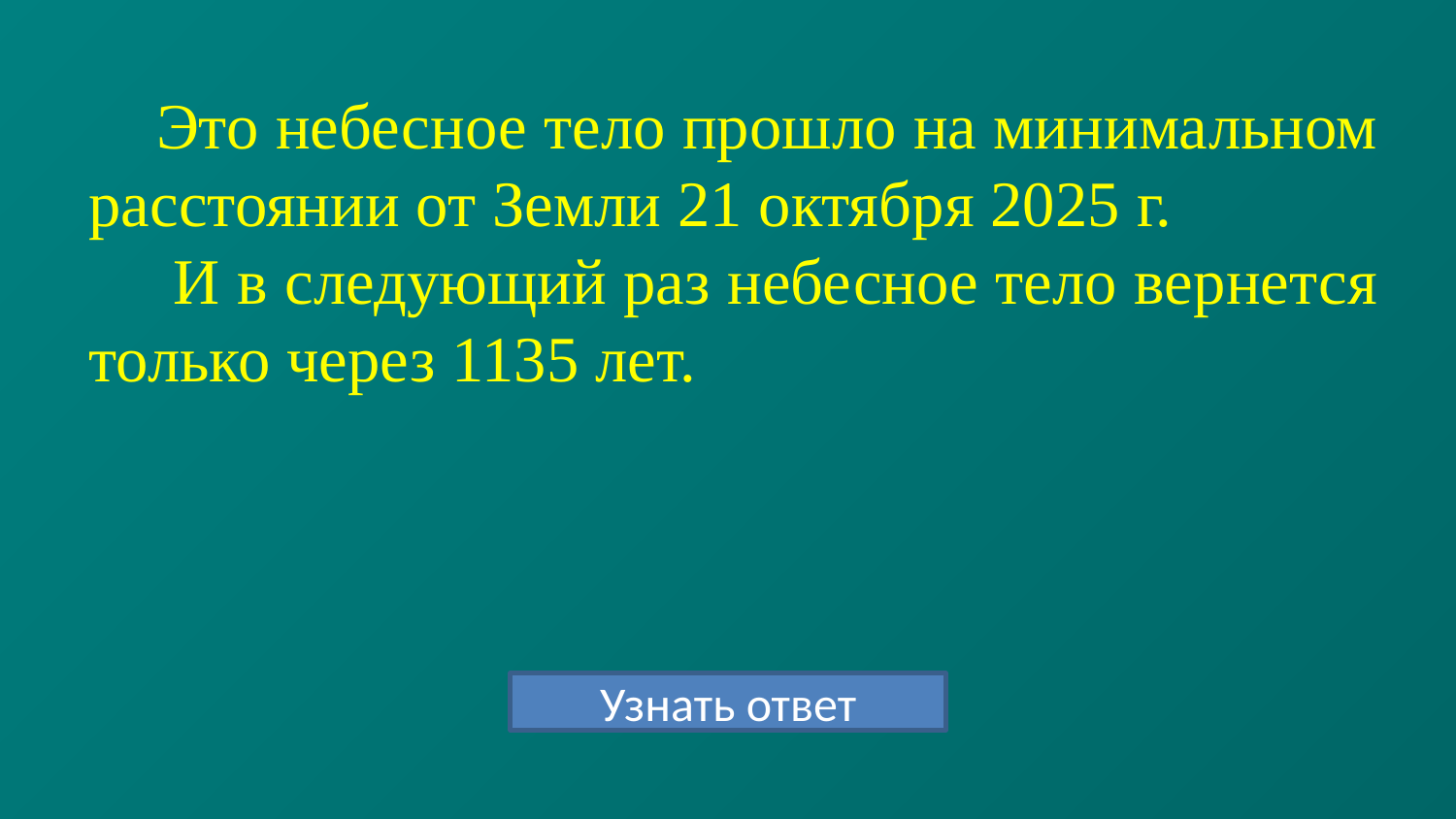

Это небесное тело прошло на минимальном расстоянии от Земли 21 октября 2025 г.
     И в следующий раз небесное тело вернется только через 1135 лет.